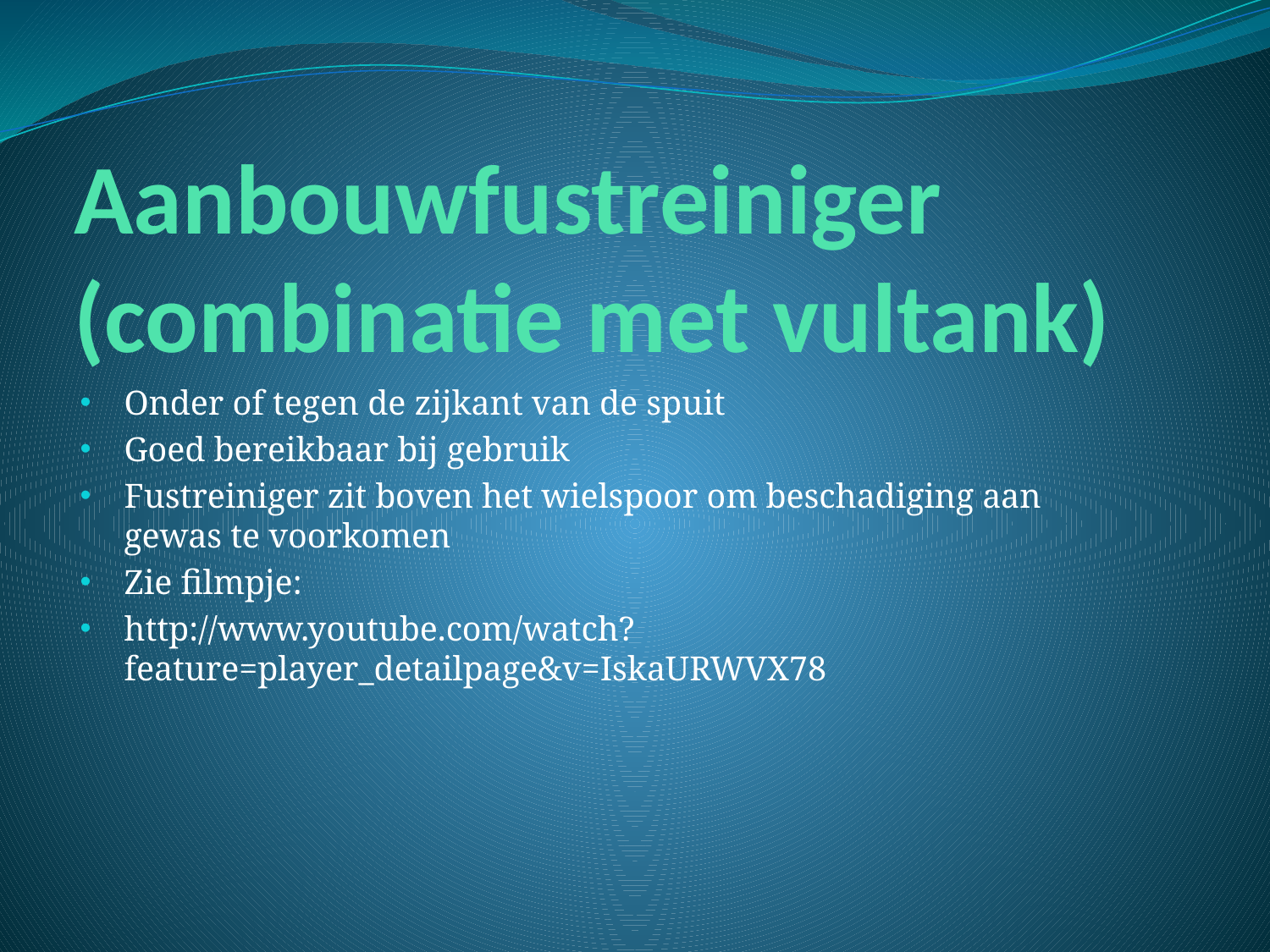

# Aanbouwfustreiniger (combinatie met vultank)
Onder of tegen de zijkant van de spuit
Goed bereikbaar bij gebruik
Fustreiniger zit boven het wielspoor om beschadiging aan gewas te voorkomen
Zie filmpje:
http://www.youtube.com/watch?feature=player_detailpage&v=IskaURWVX78